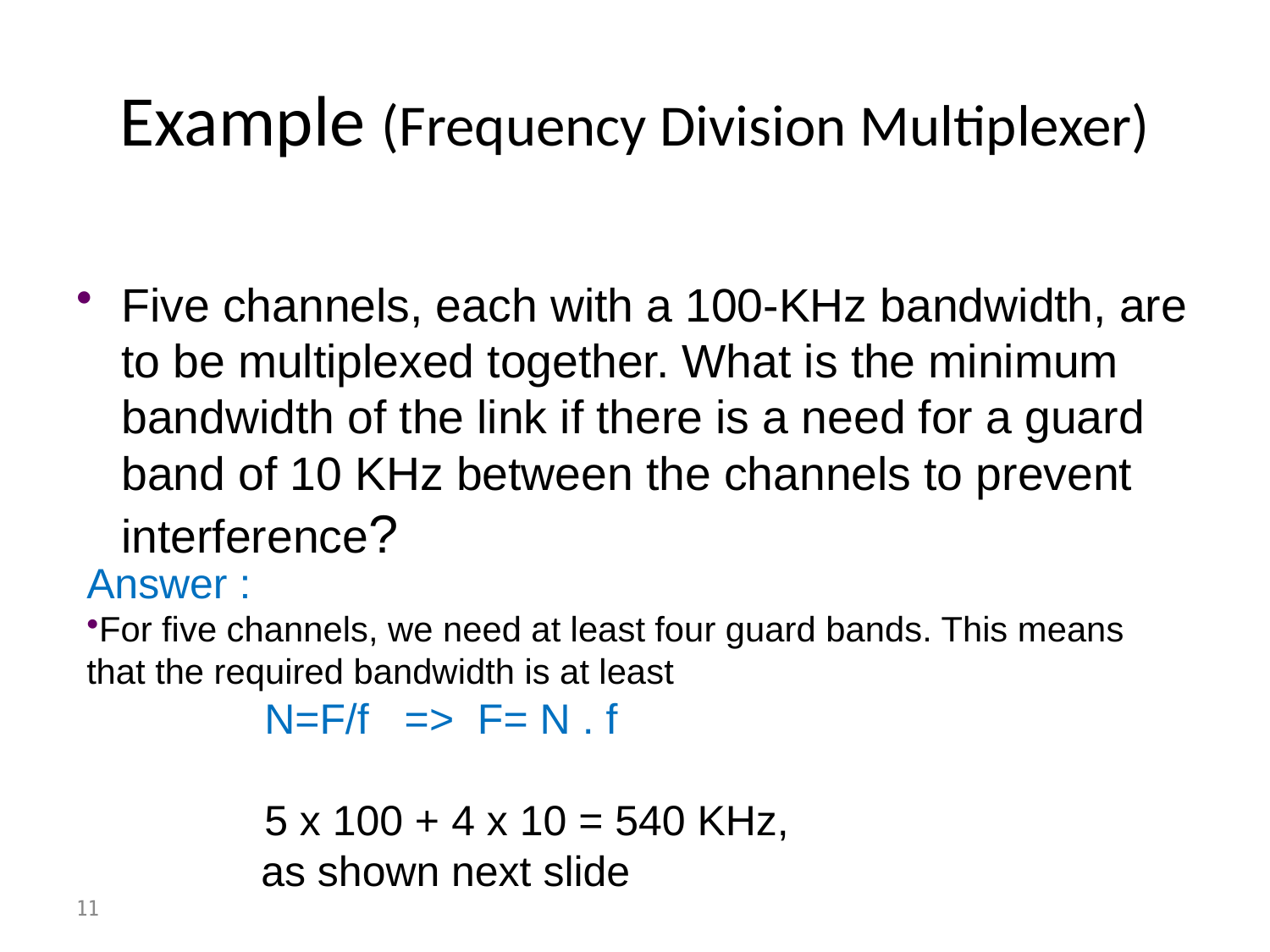

# Example (Frequency Division Multiplexer)
Five channels, each with a 100-KHz bandwidth, are to be multiplexed together. What is the minimum bandwidth of the link if there is a need for a guard band of 10 KHz between the channels to prevent interference?

Answer :
For five channels, we need at least four guard bands. This means that the required bandwidth is at least
               N=F/f   =>  F= N . f

               5 x 100 + 4 x 10 = 540 KHz,
	    as shown next slide

11